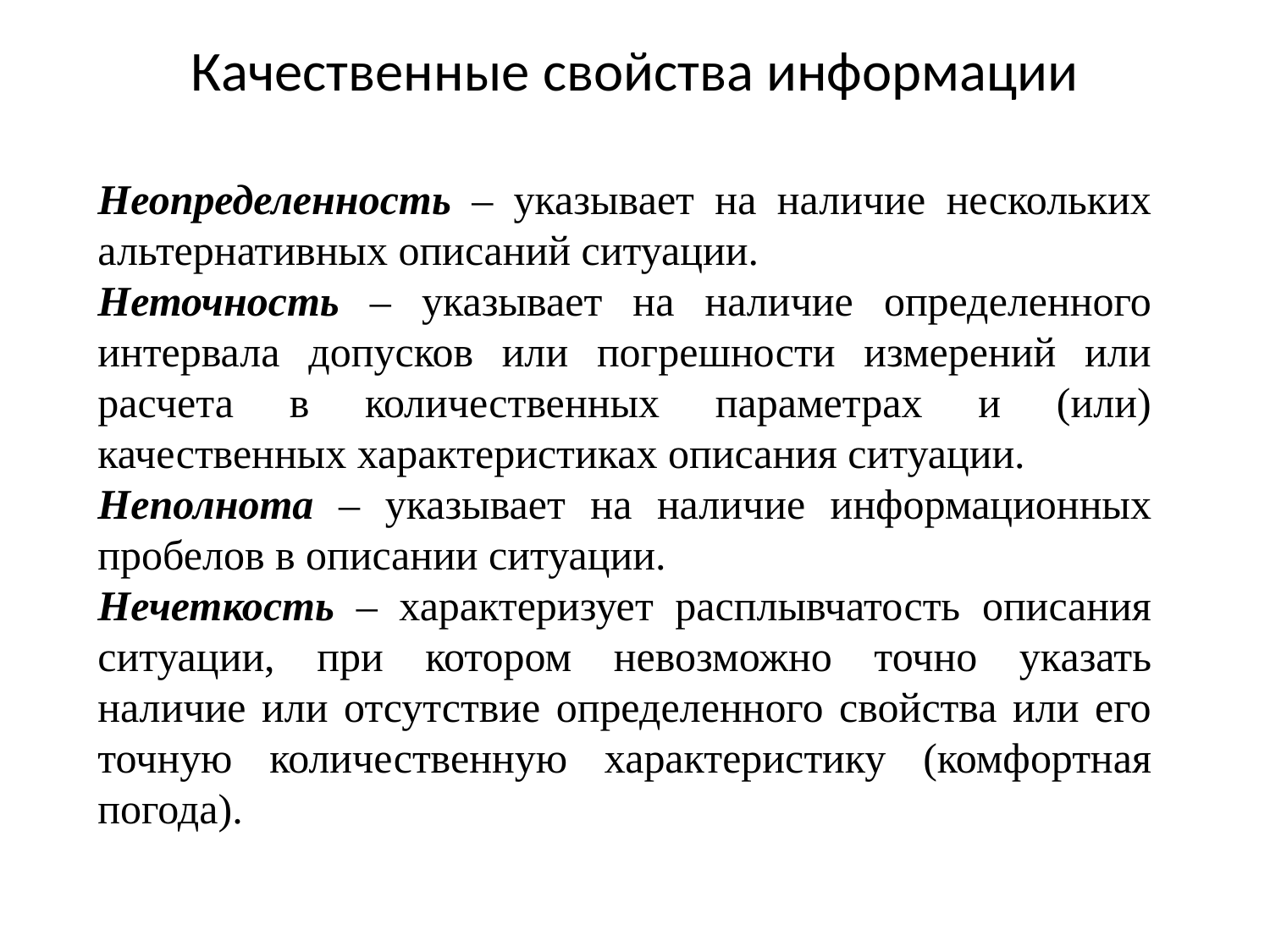

# Качественные свойства информации
Неопределенность – указывает на наличие нескольких альтернативных описаний ситуации.
Неточность – указывает на наличие определенного интервала допусков или погрешности измерений или расчета в количественных параметрах и (или) качественных характеристиках описания ситуации.
Неполнота – указывает на наличие информационных пробелов в описании ситуации.
Нечеткость – характеризует расплывчатость описания ситуации, при котором невозможно точно указать наличие или отсутствие определенного свойства или его точную количественную характеристику (комфортная погода).